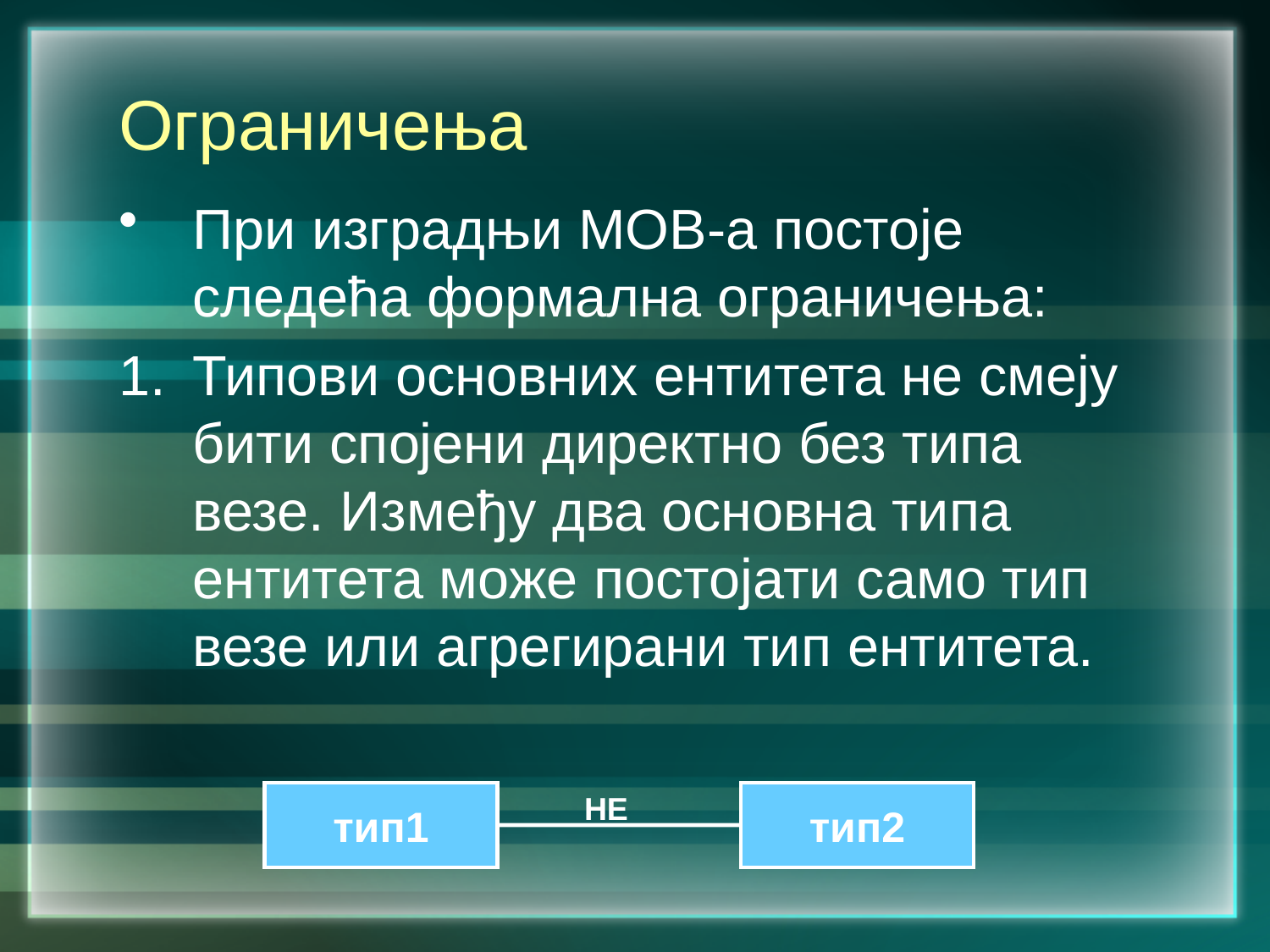

Ограничења
При изградњи МОВ-а постоје следећа формална ограничења:
Типови основних ентитета не смеју бити спојени директно без типа везе. Између два основна типа ентитета може постојати само тип везе или агрегирани тип ентитета.
тип1
НЕ
тип2